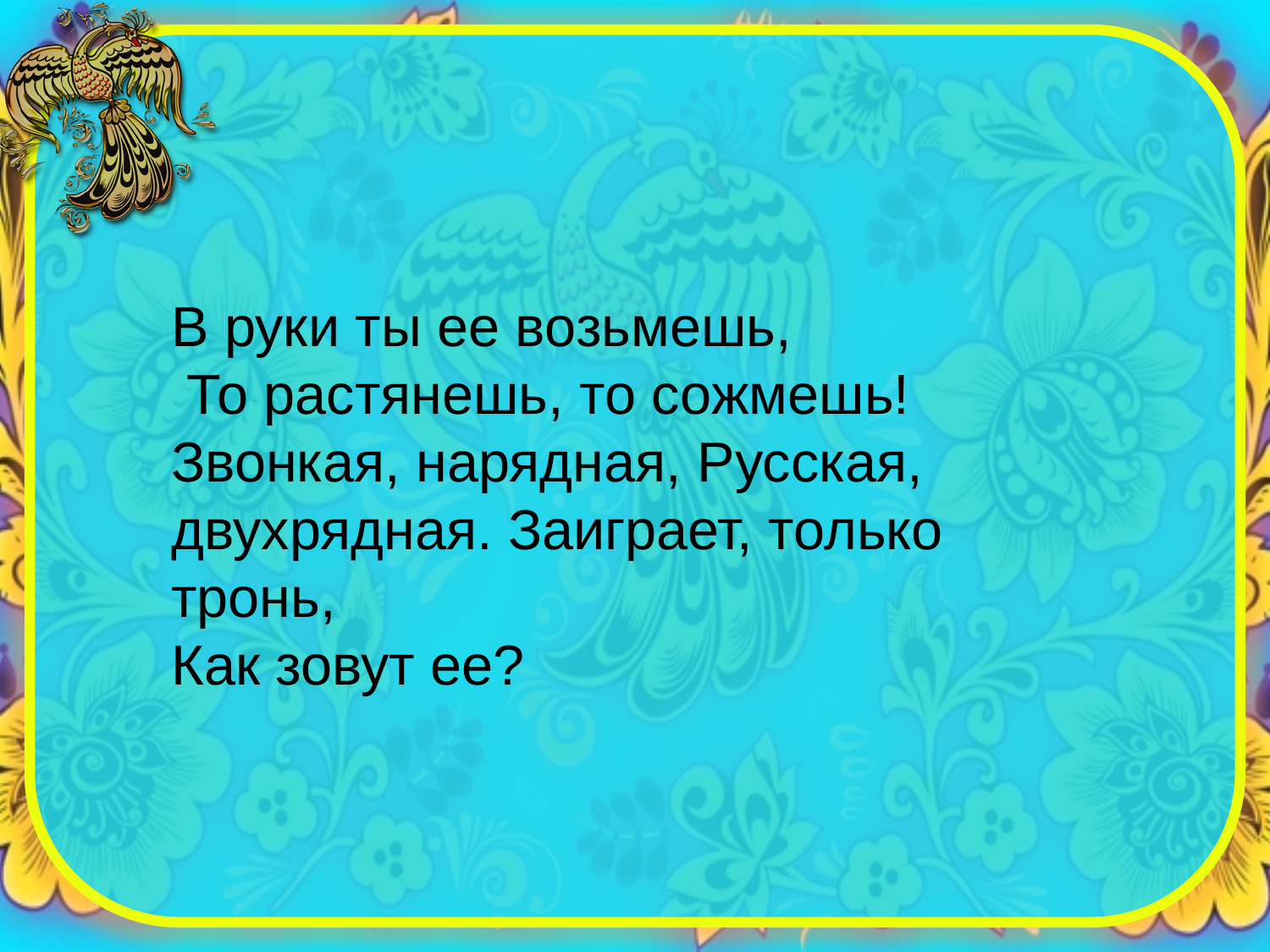

В руки ты ее возьмешь,
 То растянешь, то сожмешь! Звонкая, нарядная, Русская, двухрядная. Заиграет, только тронь,
Как зовут ее?